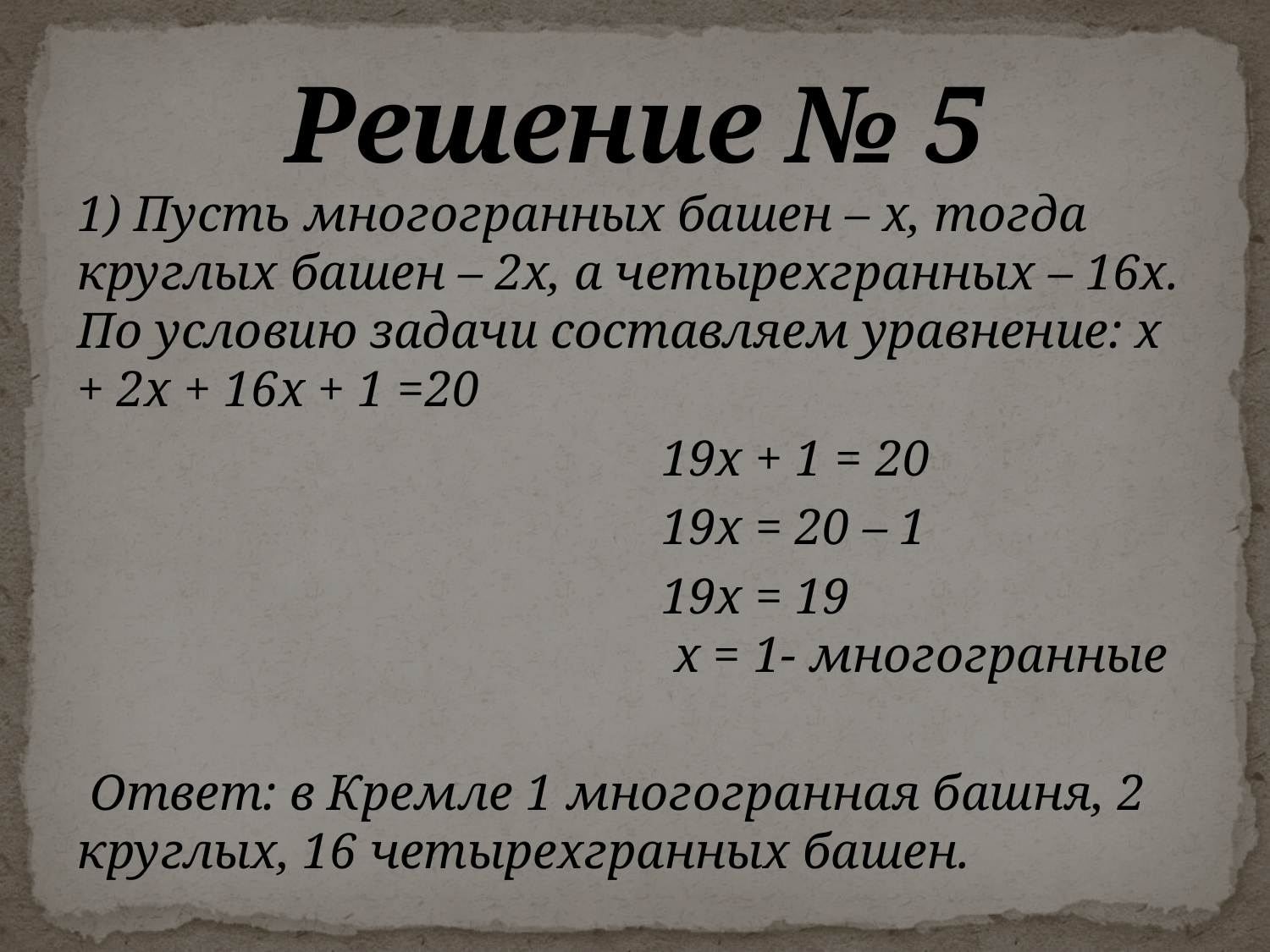

# Решение № 5
1) Пусть многогранных башен – х, тогда круглых башен – 2х, а четырехгранных – 16х. По условию задачи составляем уравнение: х + 2х + 16х + 1 =20
                                              19х + 1 = 20
                                              19х = 20 – 1
                                              19х = 19
                                               х = 1- многогранные

 Ответ: в Кремле 1 многогранная башня, 2 круглых, 16 четырехгранных башен.